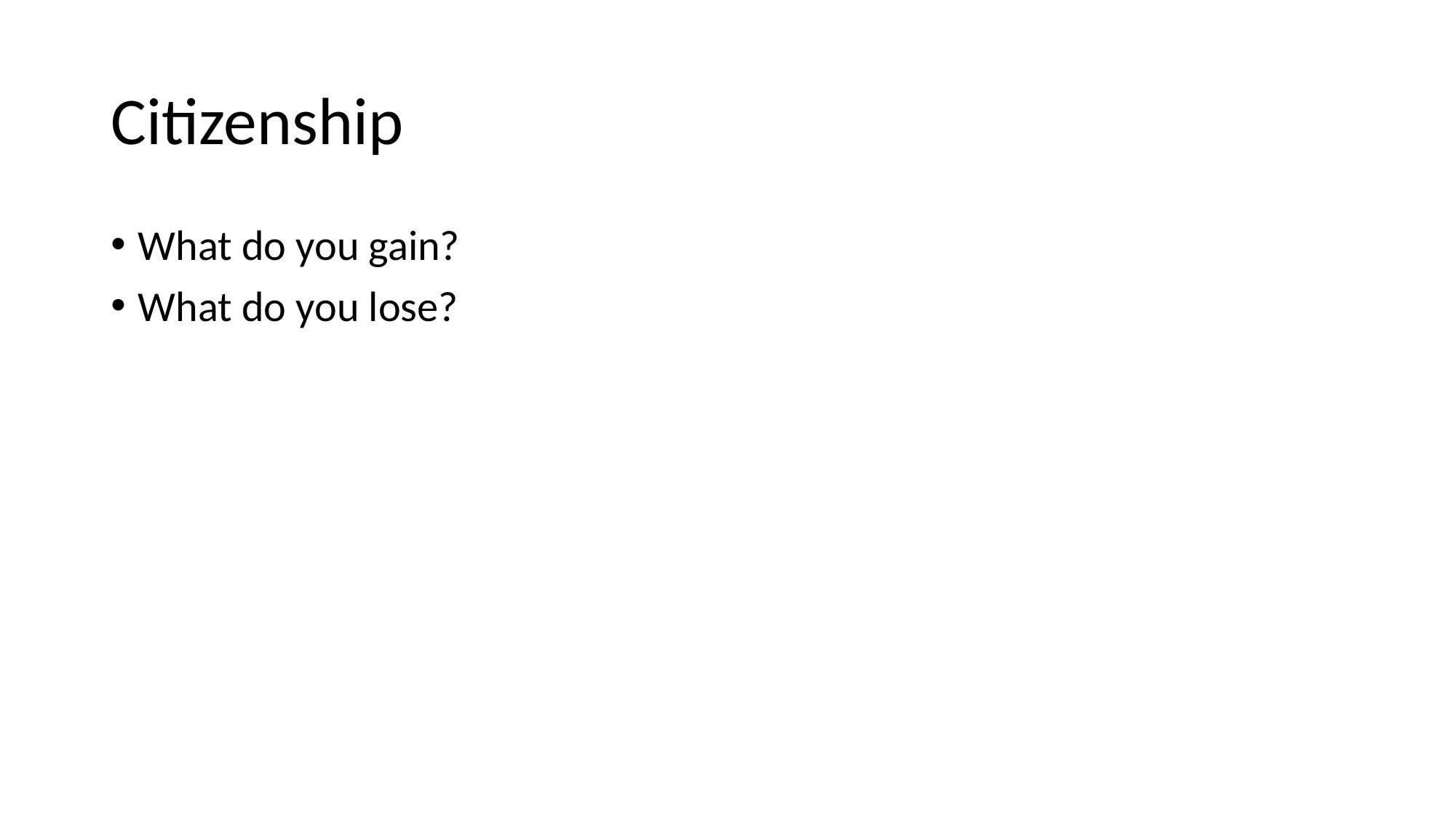

# Citizenship
What do you gain?
What do you lose?